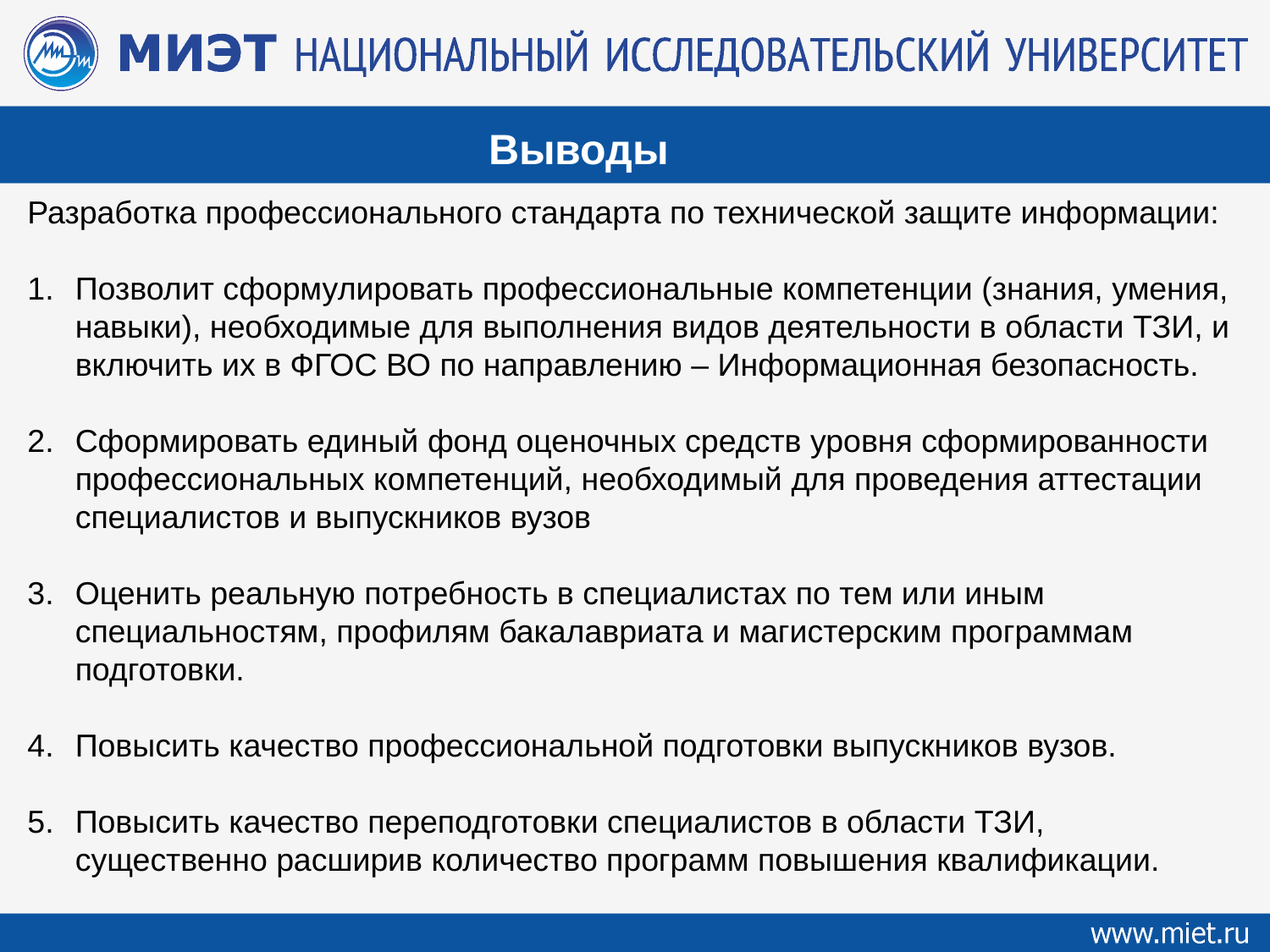

Выводы
Разработка профессионального стандарта по технической защите информации:

Позволит сформулировать профессиональные компетенции (знания, умения, навыки), необходимые для выполнения видов деятельности в области ТЗИ, и включить их в ФГОС ВО по направлению – Информационная безопасность.

Сформировать единый фонд оценочных средств уровня сформированности профессиональных компетенций, необходимый для проведения аттестации специалистов и выпускников вузов

Оценить реальную потребность в специалистах по тем или иным специальностям, профилям бакалавриата и магистерским программам подготовки.

Повысить качество профессиональной подготовки выпускников вузов.

Повысить качество переподготовки специалистов в области ТЗИ, существенно расширив количество программ повышения квалификации.